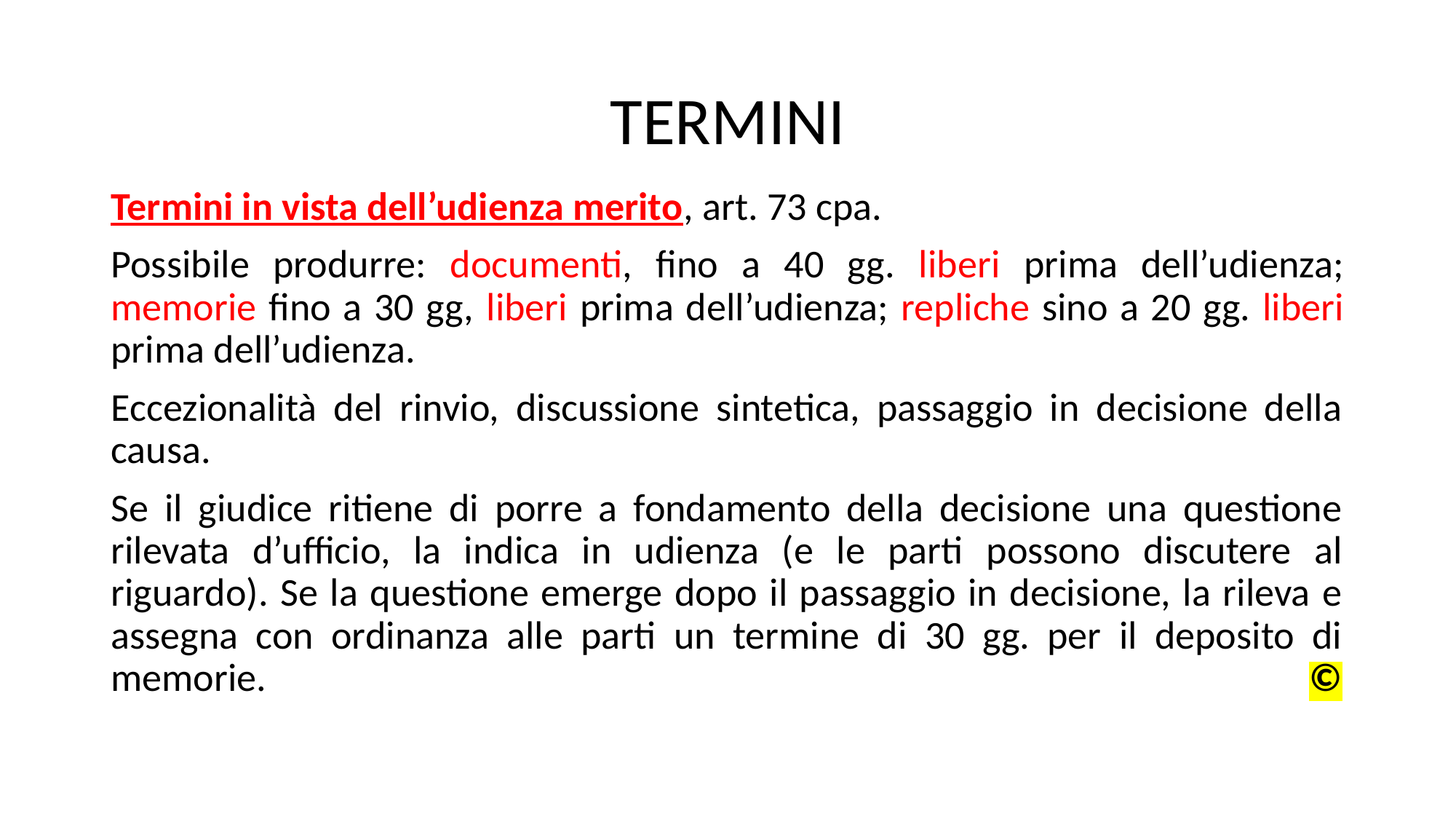

# TERMINI
Termini in vista dell’udienza merito, art. 73 cpa.
Possibile produrre: documenti, fino a 40 gg. liberi prima dell’udienza; memorie fino a 30 gg, liberi prima dell’udienza; repliche sino a 20 gg. liberi prima dell’udienza.
Eccezionalità del rinvio, discussione sintetica, passaggio in decisione della causa.
Se il giudice ritiene di porre a fondamento della decisione una questione rilevata d’ufficio, la indica in udienza (e le parti possono discutere al riguardo). Se la questione emerge dopo il passaggio in decisione, la rileva e assegna con ordinanza alle parti un termine di 30 gg. per il deposito di memorie. 									            ©